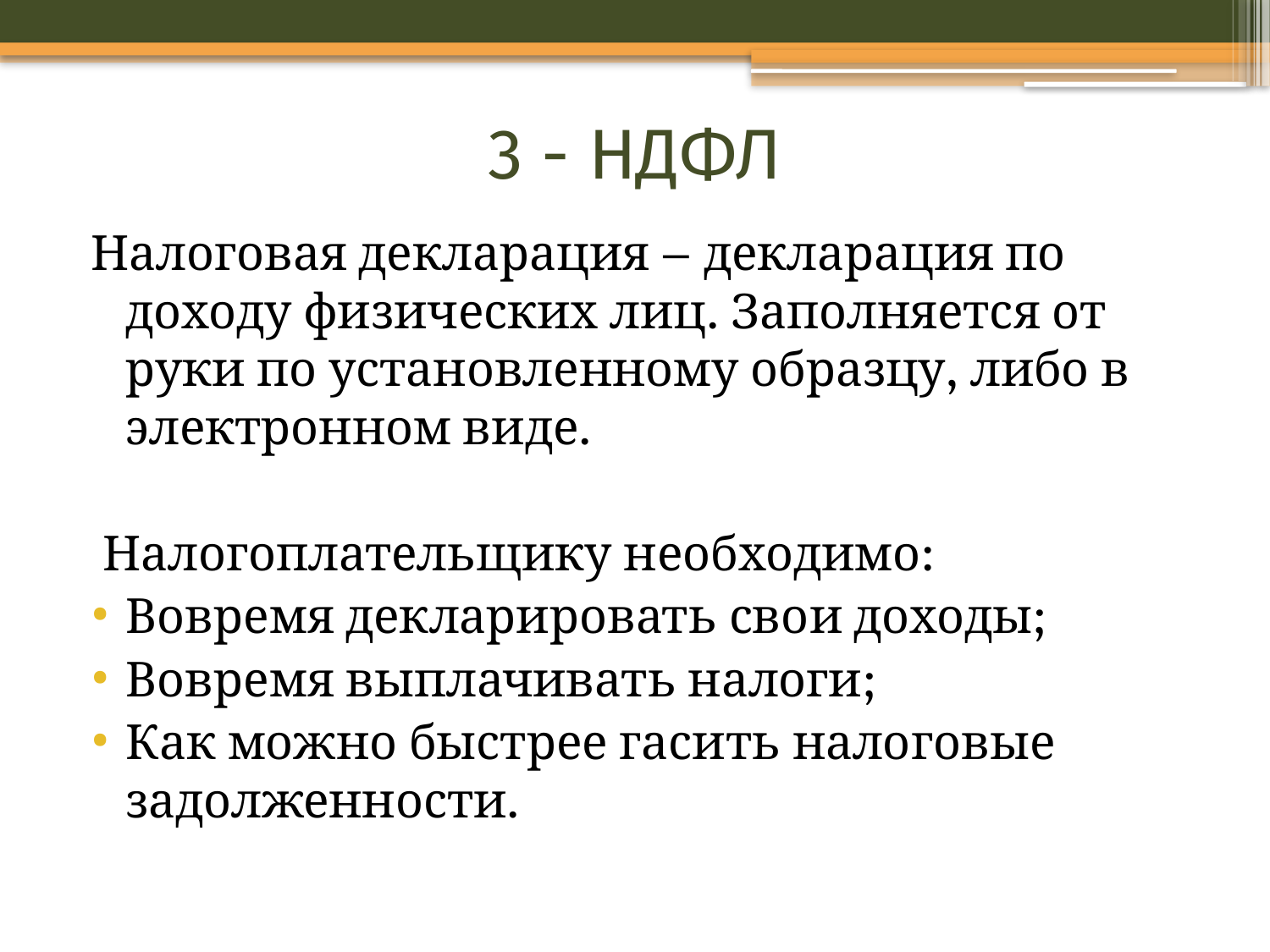

# 3 - НДФЛ
Налоговая декларация – декларация по доходу физических лиц. Заполняется от руки по установленному образцу, либо в электронном виде.

 Налогоплательщику необходимо:
Вовремя декларировать свои доходы;
Вовремя выплачивать налоги;
Как можно быстрее гасить налоговые задолженности.